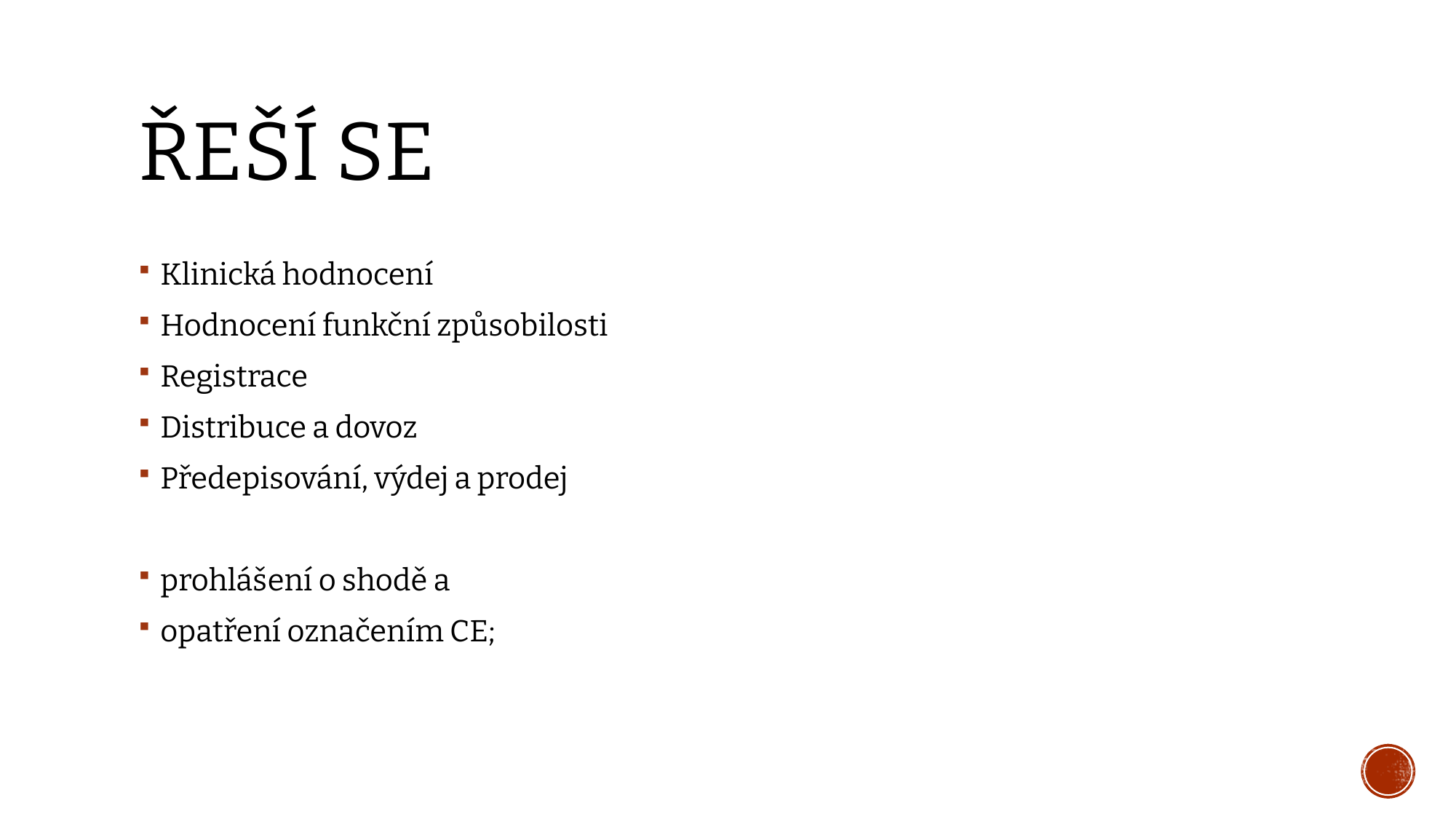

# Řeší se
Klinická hodnocení
Hodnocení funkční způsobilosti
Registrace
Distribuce a dovoz
Předepisování, výdej a prodej

prohlášení o shodě a
opatření označením CE;